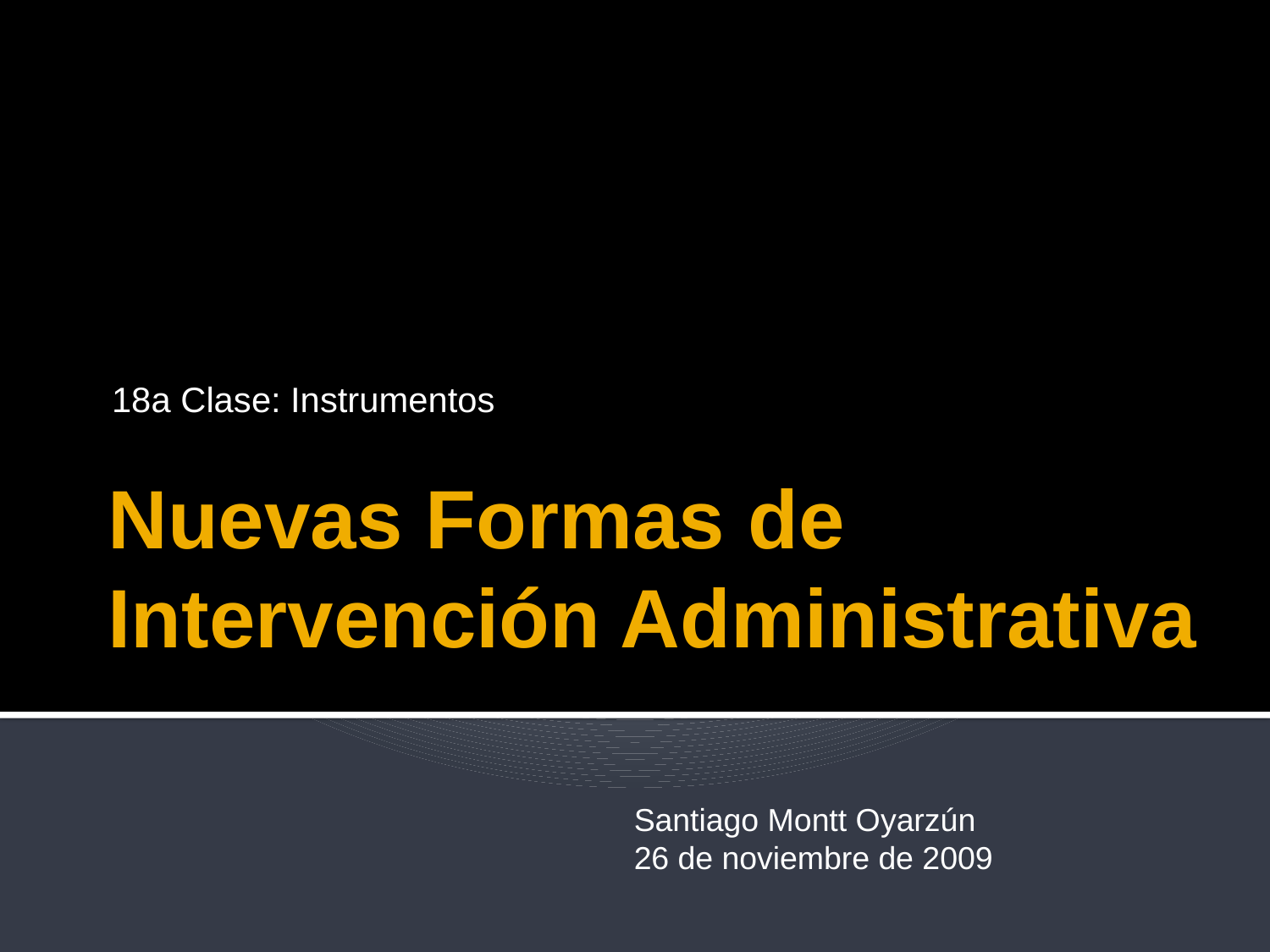

18a Clase: Instrumentos

# Nuevas Formas de Intervención Administrativa
Santiago Montt Oyarzún
26 de noviembre de 2009